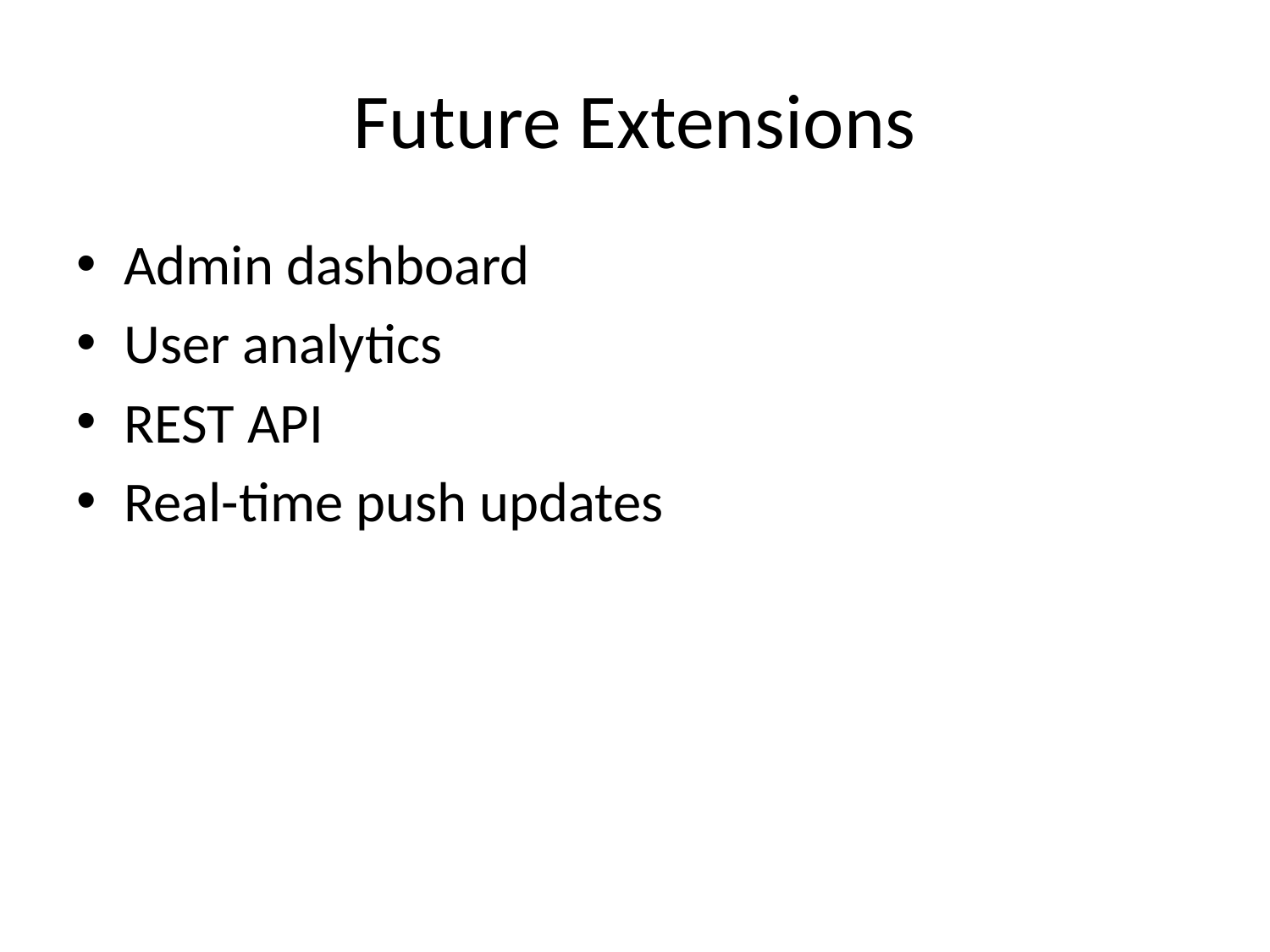

# Future Extensions
Admin dashboard
User analytics
REST API
Real-time push updates